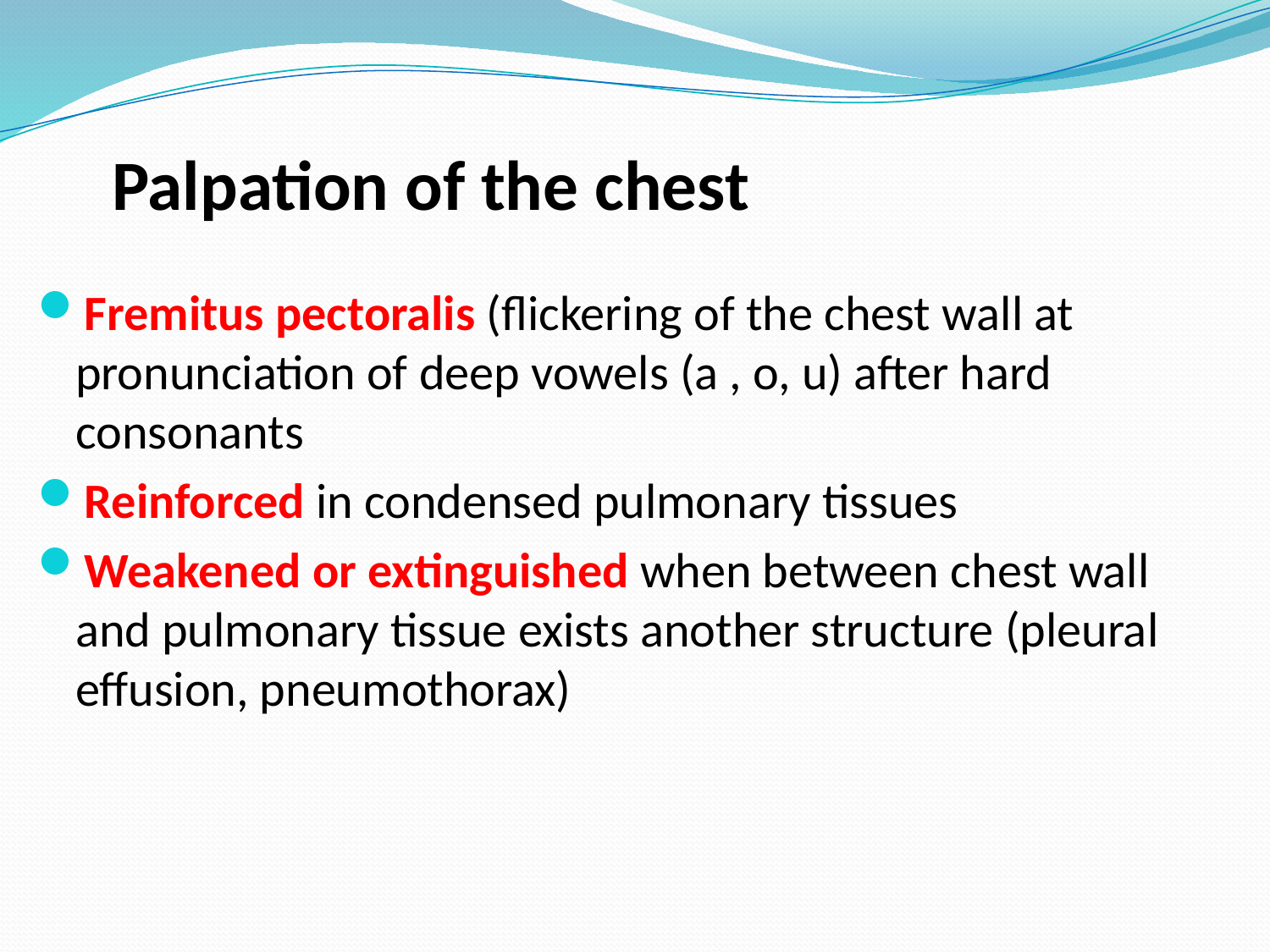

# Palpation of the chest
Fremitus pectoralis (flickering of the chest wall at pronunciation of deep vowels (a , o, u) after hard consonants
Reinforced in condensed pulmonary tissues
Weakened or extinguished when between​​ chest wall and pulmonary tissue exists another structure (pleural effusion, pneumothorax)